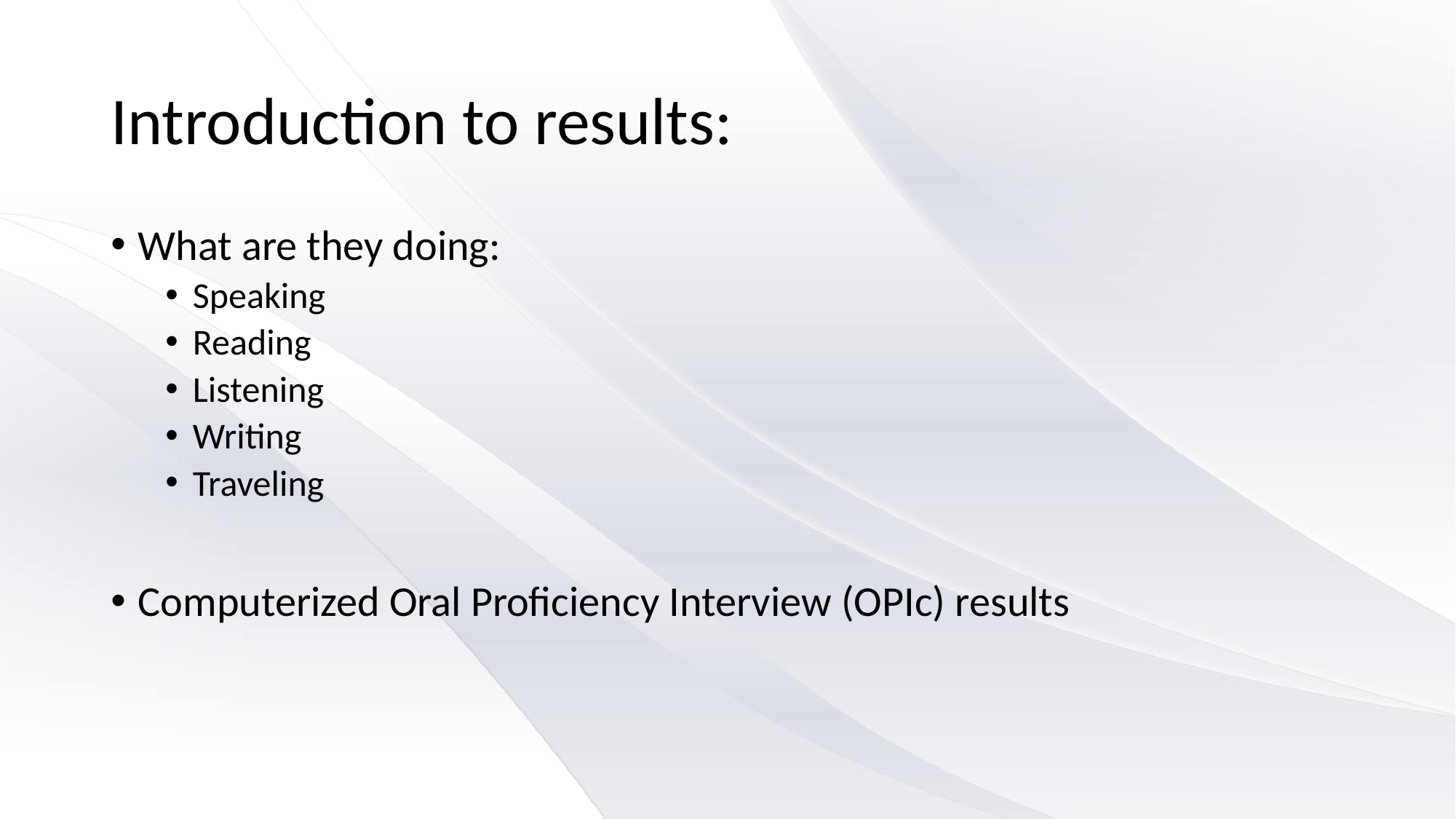

# Introduction to results:
What are they doing:
Speaking
Reading
Listening
Writing
Traveling

Computerized Oral Proficiency Interview (OPIc) results